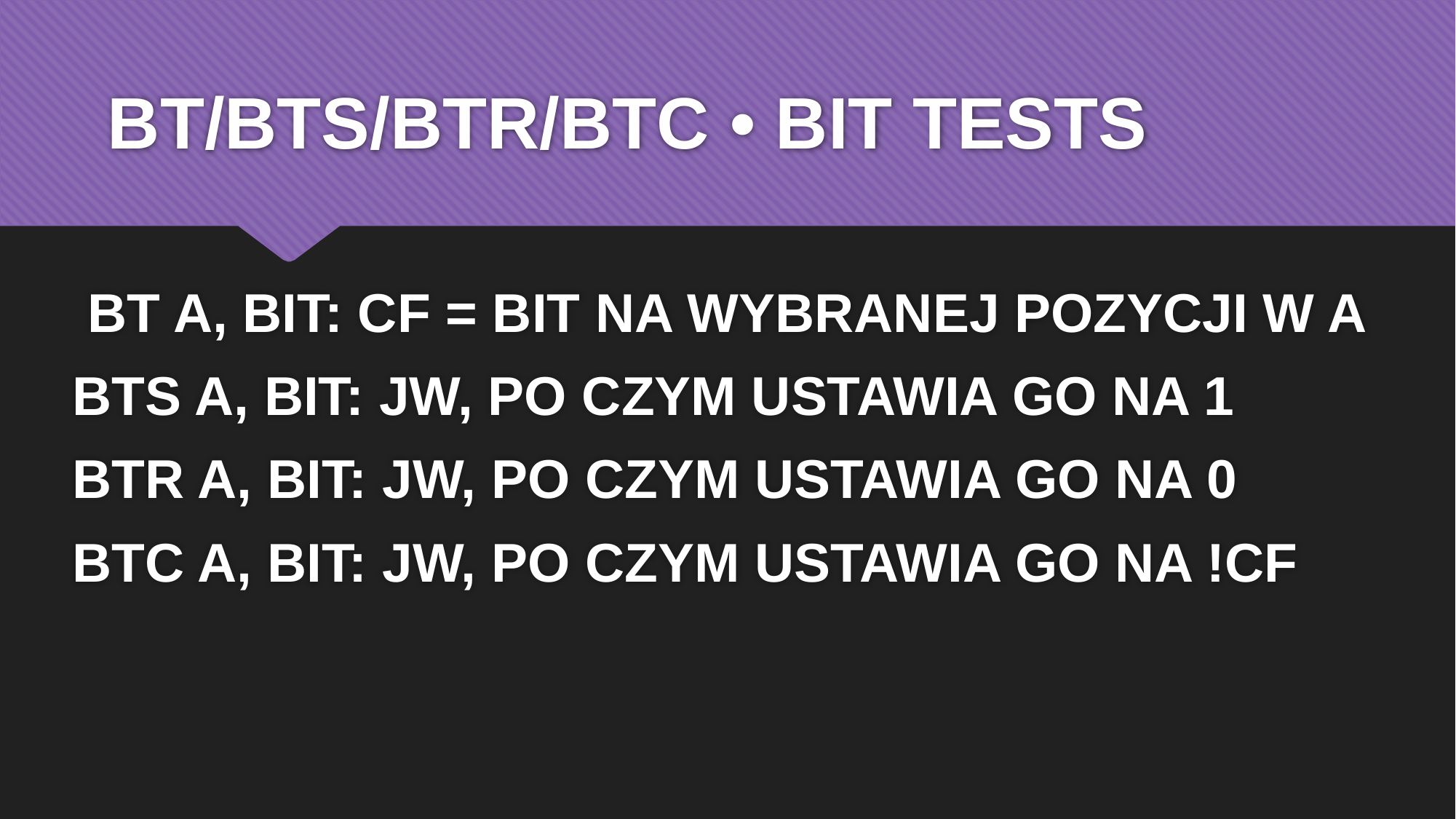

# BT/BTS/BTR/BTC • BIT TESTS
 BT A, BIT: CF = BIT NA WYBRANEJ POZYCJI W A
BTS A, BIT: JW, PO CZYM USTAWIA GO NA 1
BTR A, BIT: JW, PO CZYM USTAWIA GO NA 0
BTC A, BIT: JW, PO CZYM USTAWIA GO NA !CF